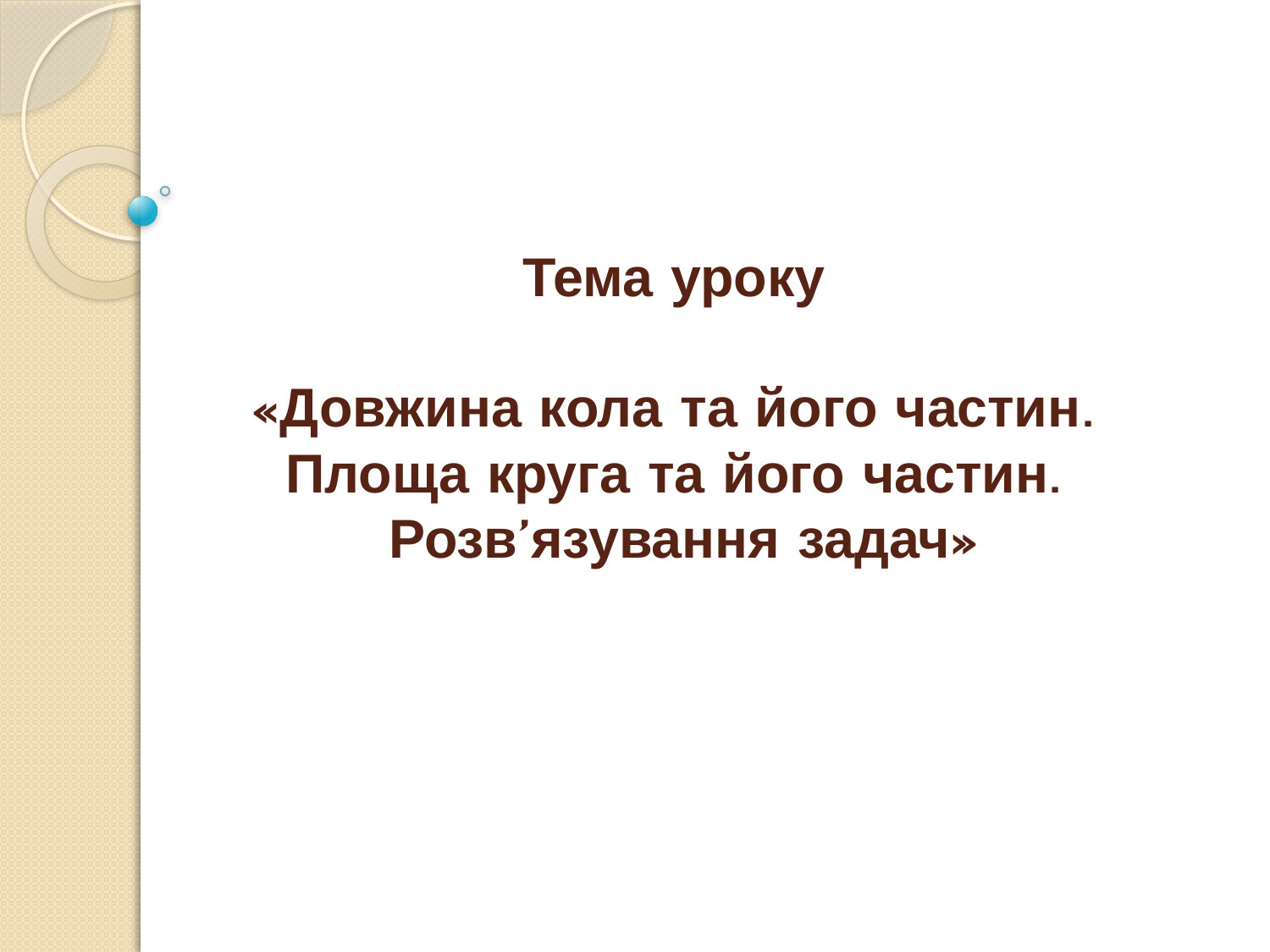

# Тема уроку «Довжина кола та його частин.  Площа круга та його частин.  Розв’язування задач»